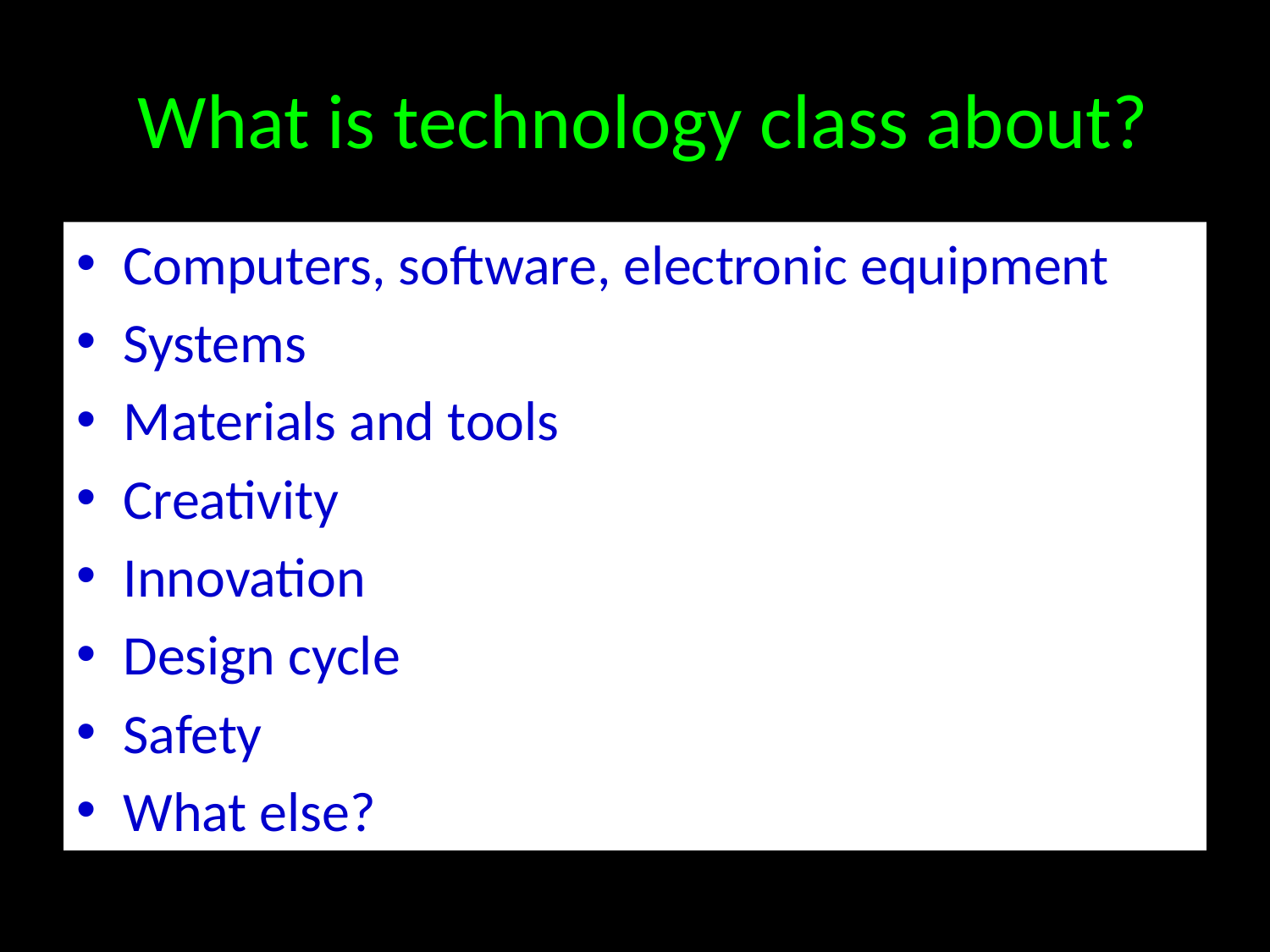

# What is technology class about?
Computers, software, electronic equipment
Systems
Materials and tools
Creativity
Innovation
Design cycle
Safety
What else?